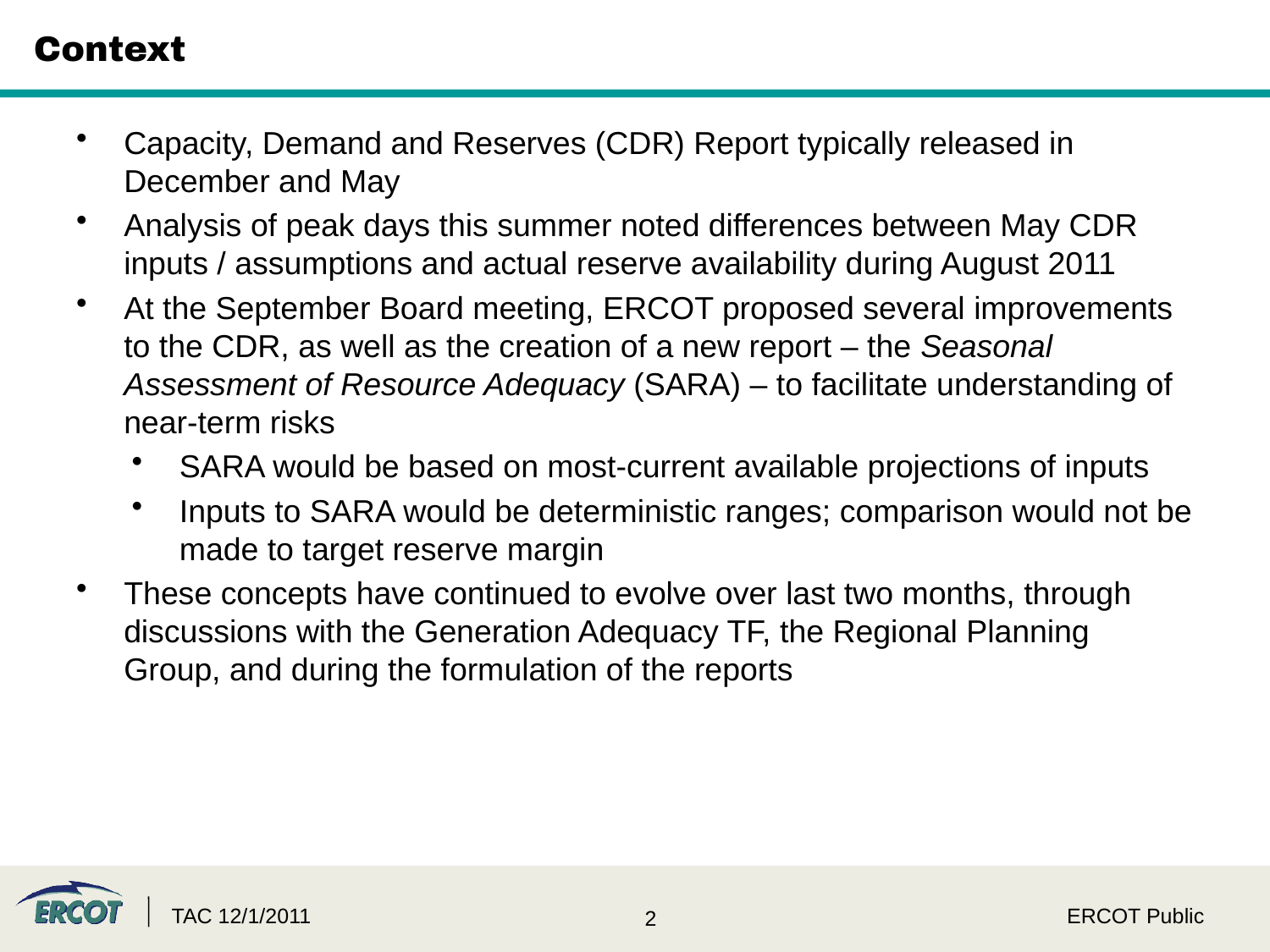

# Context
Capacity, Demand and Reserves (CDR) Report typically released in December and May
Analysis of peak days this summer noted differences between May CDR inputs / assumptions and actual reserve availability during August 2011
At the September Board meeting, ERCOT proposed several improvements to the CDR, as well as the creation of a new report – the Seasonal Assessment of Resource Adequacy (SARA) – to facilitate understanding of near-term risks
SARA would be based on most-current available projections of inputs
Inputs to SARA would be deterministic ranges; comparison would not be made to target reserve margin
These concepts have continued to evolve over last two months, through discussions with the Generation Adequacy TF, the Regional Planning Group, and during the formulation of the reports

TAC 12/1/2011
ERCOT Public